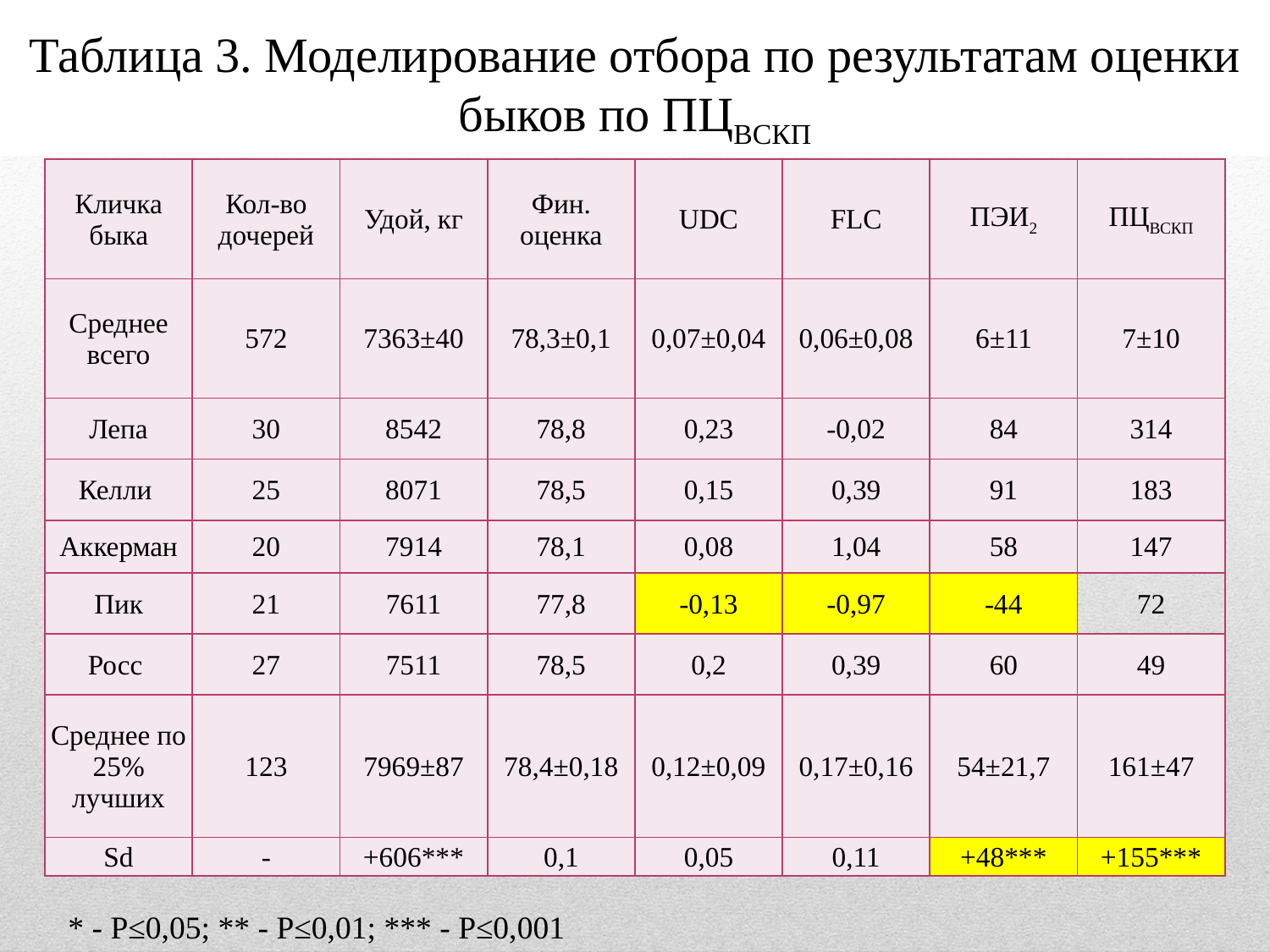

# Таблица 3. Моделирование отбора по результатам оценки быков по ПЦВСКП
| Кличка быка | Кол-во дочерей | Удой, кг | Фин. оценка | UDC | FLC | ПЭИ2 | ПЦВСКП |
| --- | --- | --- | --- | --- | --- | --- | --- |
| Среднее всего | 572 | 7363±40 | 78,3±0,1 | 0,07±0,04 | 0,06±0,08 | 6±11 | 7±10 |
| Лепа | 30 | 8542 | 78,8 | 0,23 | -0,02 | 84 | 314 |
| Келли | 25 | 8071 | 78,5 | 0,15 | 0,39 | 91 | 183 |
| Аккерман | 20 | 7914 | 78,1 | 0,08 | 1,04 | 58 | 147 |
| Пик | 21 | 7611 | 77,8 | -0,13 | -0,97 | -44 | 72 |
| Росс | 27 | 7511 | 78,5 | 0,2 | 0,39 | 60 | 49 |
| Среднее по 25% лучших | 123 | 7969±87 | 78,4±0,18 | 0,12±0,09 | 0,17±0,16 | 54±21,7 | 161±47 |
| Sd | - | +606\*\*\* | 0,1 | 0,05 | 0,11 | +48\*\*\* | +155\*\*\* |
* - P≤0,05; ** - P≤0,01; *** - P≤0,001